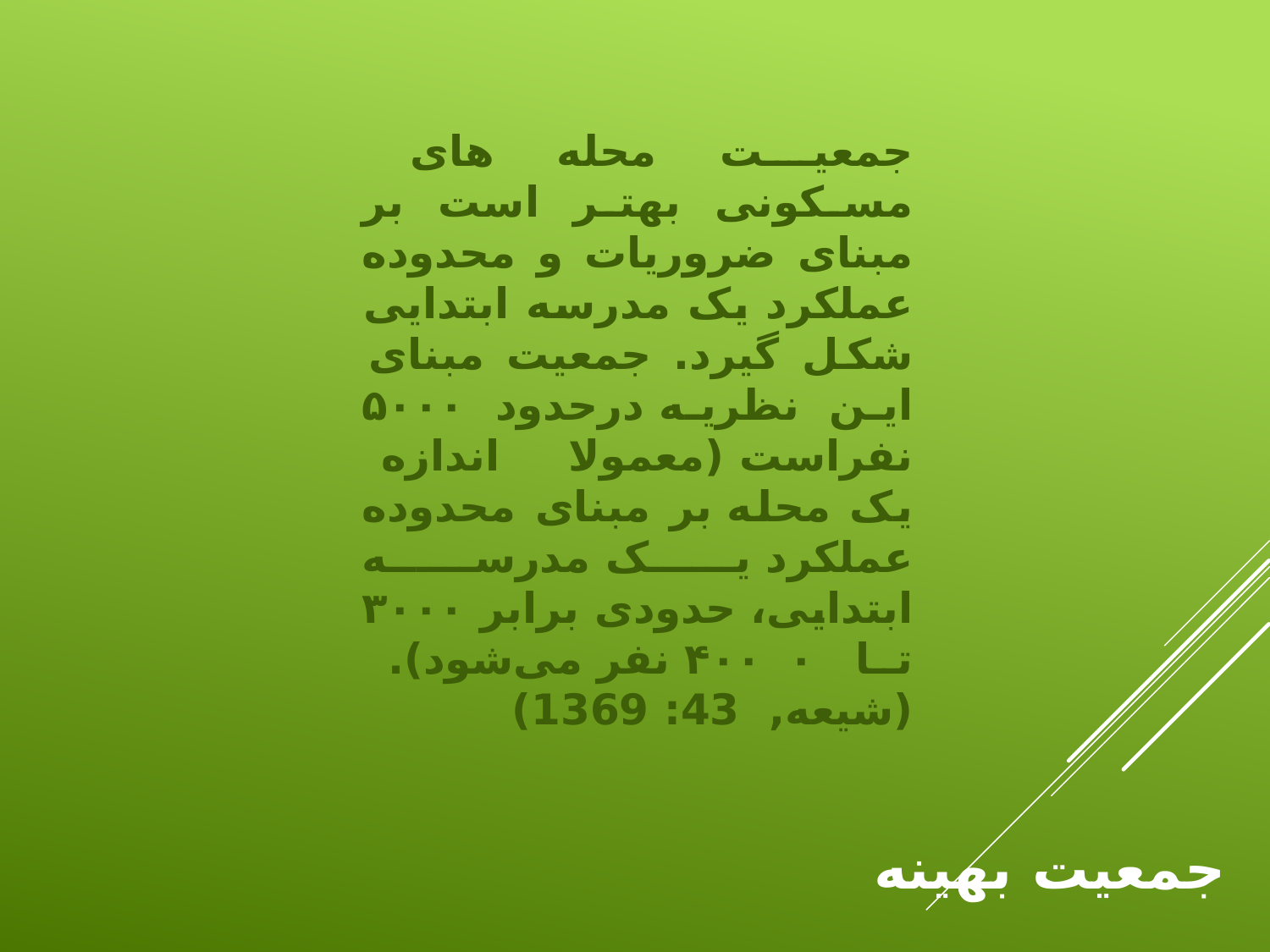

جمعیت محله های مسکونی بهتر است بر مبنای ضروریات و محدوده عملکرد یک مدرسه ابتدایی شکل گیرد. جمعیت مبنای این نظریه درحدود ۵۰۰۰ نفراست (معمولا  اندازه یک محله بر مبنای محدوده عملکرد یک مدرسه ابتدایی، حدودی برابر ۳۰۰۰ تا ۴۰۰۰ نفر می‌شود). (شیعه,  43: 1369)
# جمعیت بهینه